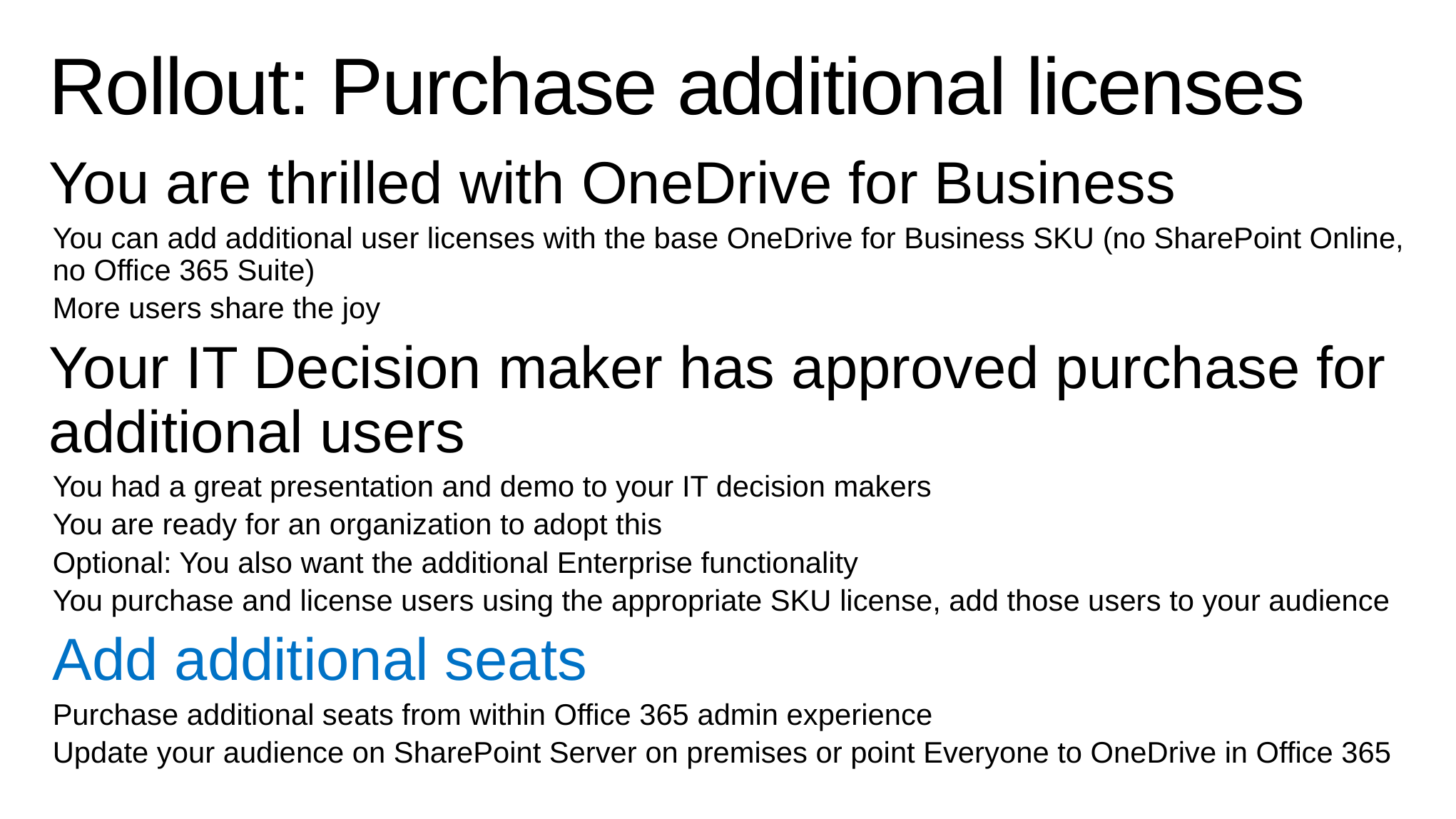

# Rollout: Purchase additional licenses
You are thrilled with OneDrive for Business
You can add additional user licenses with the base OneDrive for Business SKU (no SharePoint Online, no Office 365 Suite)
More users share the joy
Your IT Decision maker has approved purchase for additional users
You had a great presentation and demo to your IT decision makers
You are ready for an organization to adopt this
Optional: You also want the additional Enterprise functionality
You purchase and license users using the appropriate SKU license, add those users to your audience
Add additional seats
Purchase additional seats from within Office 365 admin experience
Update your audience on SharePoint Server on premises or point Everyone to OneDrive in Office 365